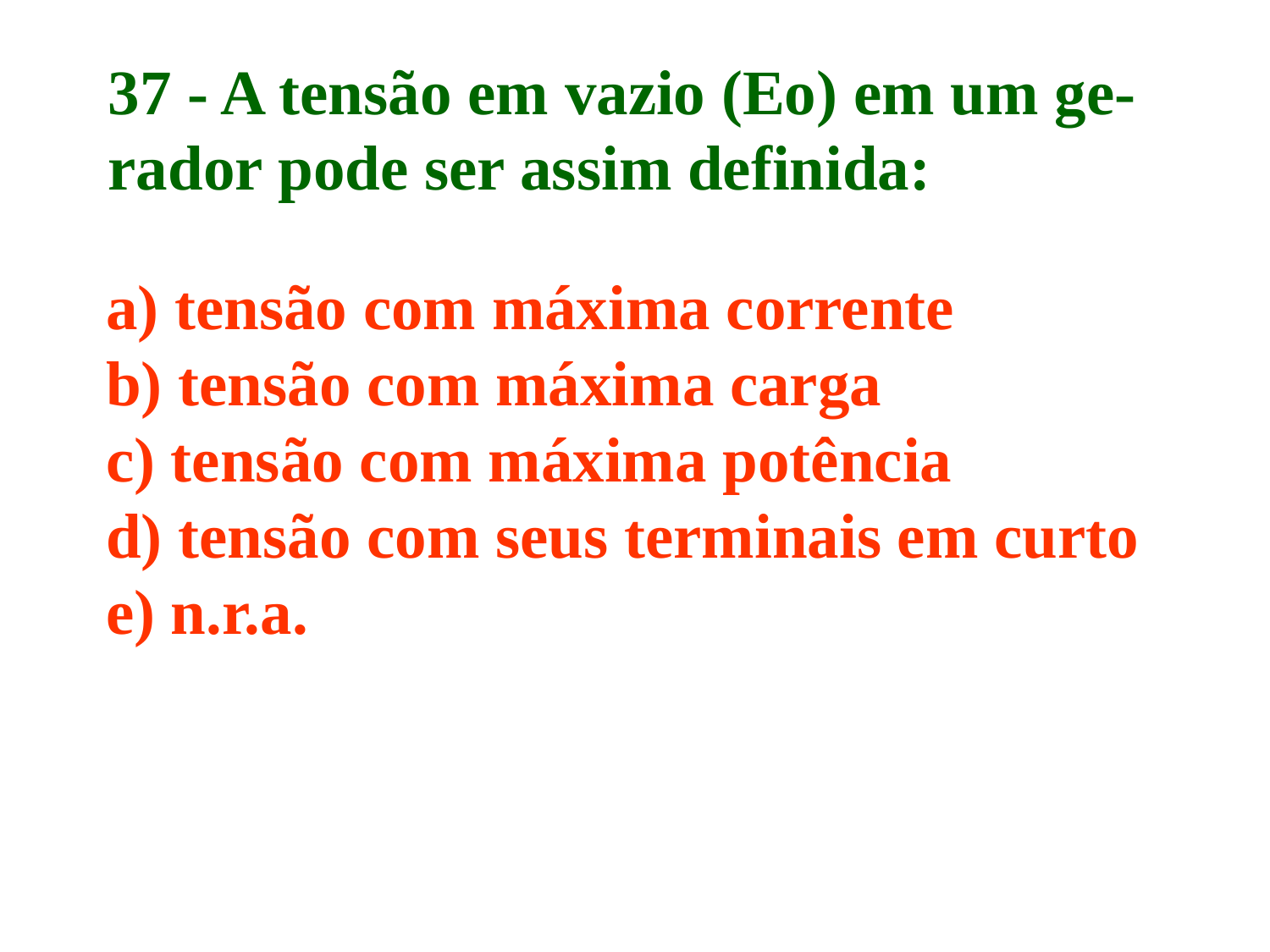

# 37 - A tensão em vazio (Eo) em um ge- rador pode ser assim definida:
a) tensão com máxima corrente
b) tensão com máxima carga
c) tensão com máxima potência
d) tensão com seus terminais em curto
e) n.r.a.